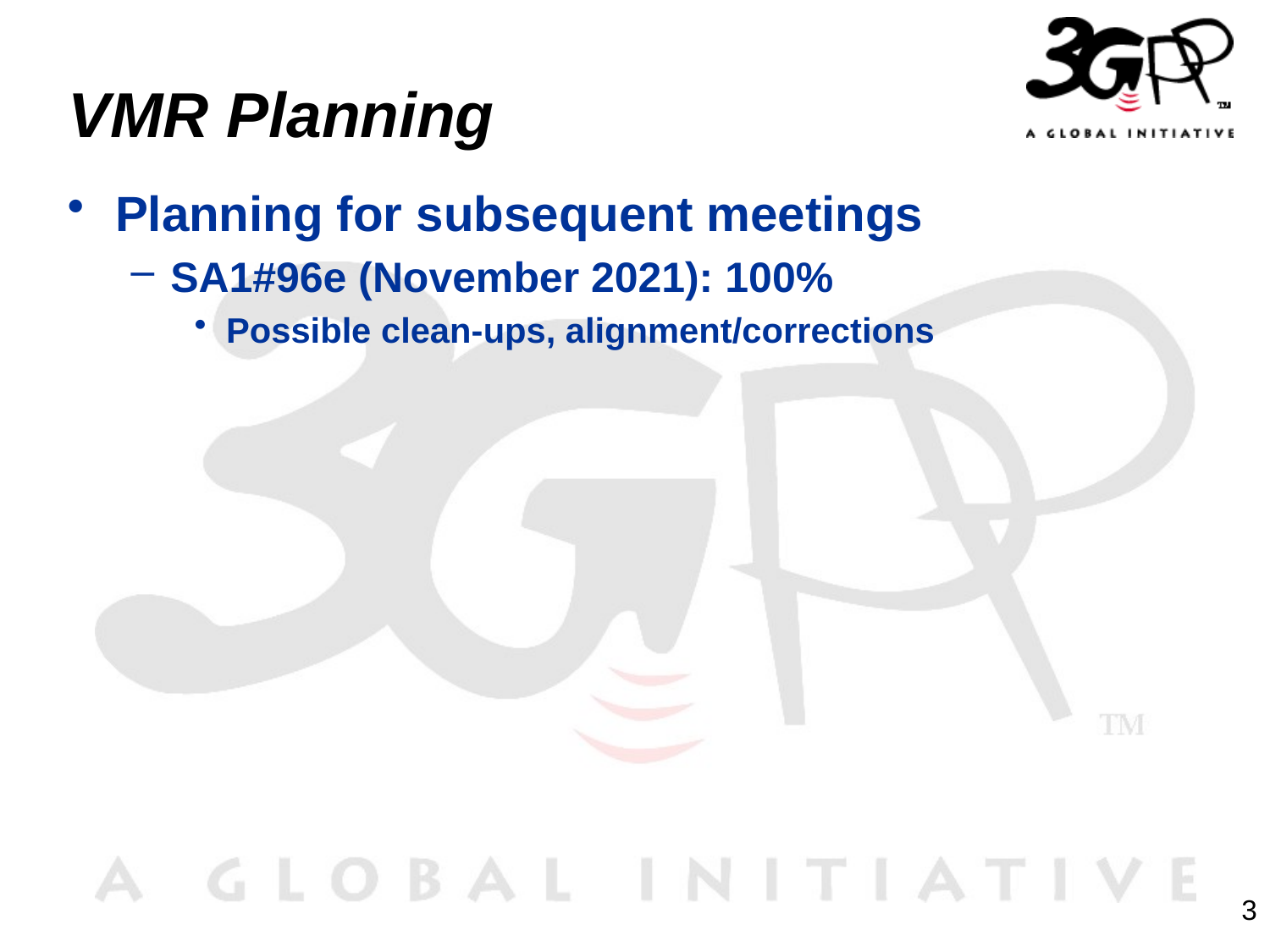

# VMR Planning
Planning for subsequent meetings
SA1#96e (November 2021): 100%
Possible clean-ups, alignment/corrections

3